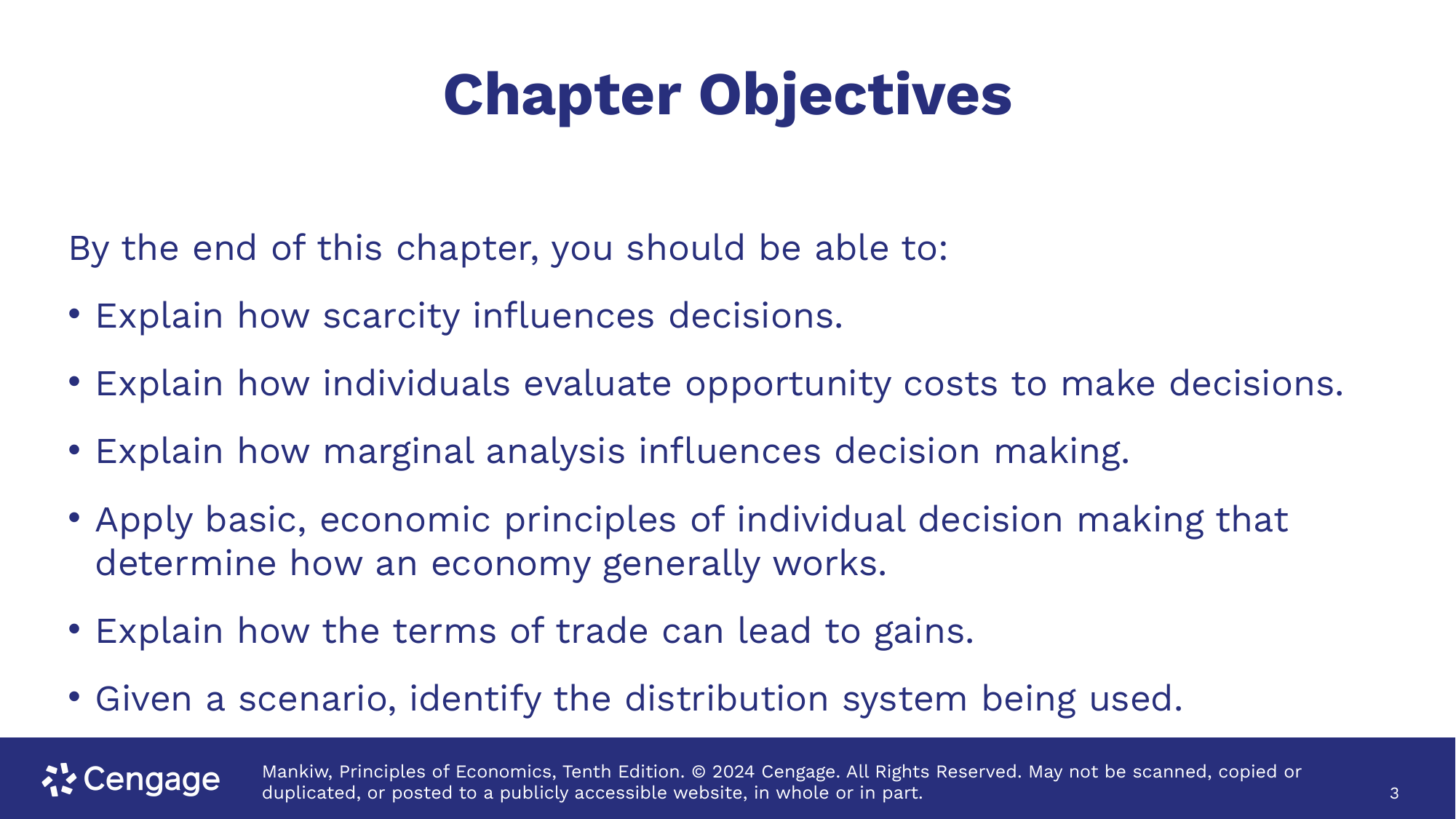

# Chapter Objectives
By the end of this chapter, you should be able to:
Explain how scarcity influences decisions.
Explain how individuals evaluate opportunity costs to make decisions.
Explain how marginal analysis influences decision making.
Apply basic, economic principles of individual decision making that determine how an economy generally works.
Explain how the terms of trade can lead to gains.
Given a scenario, identify the distribution system being used.